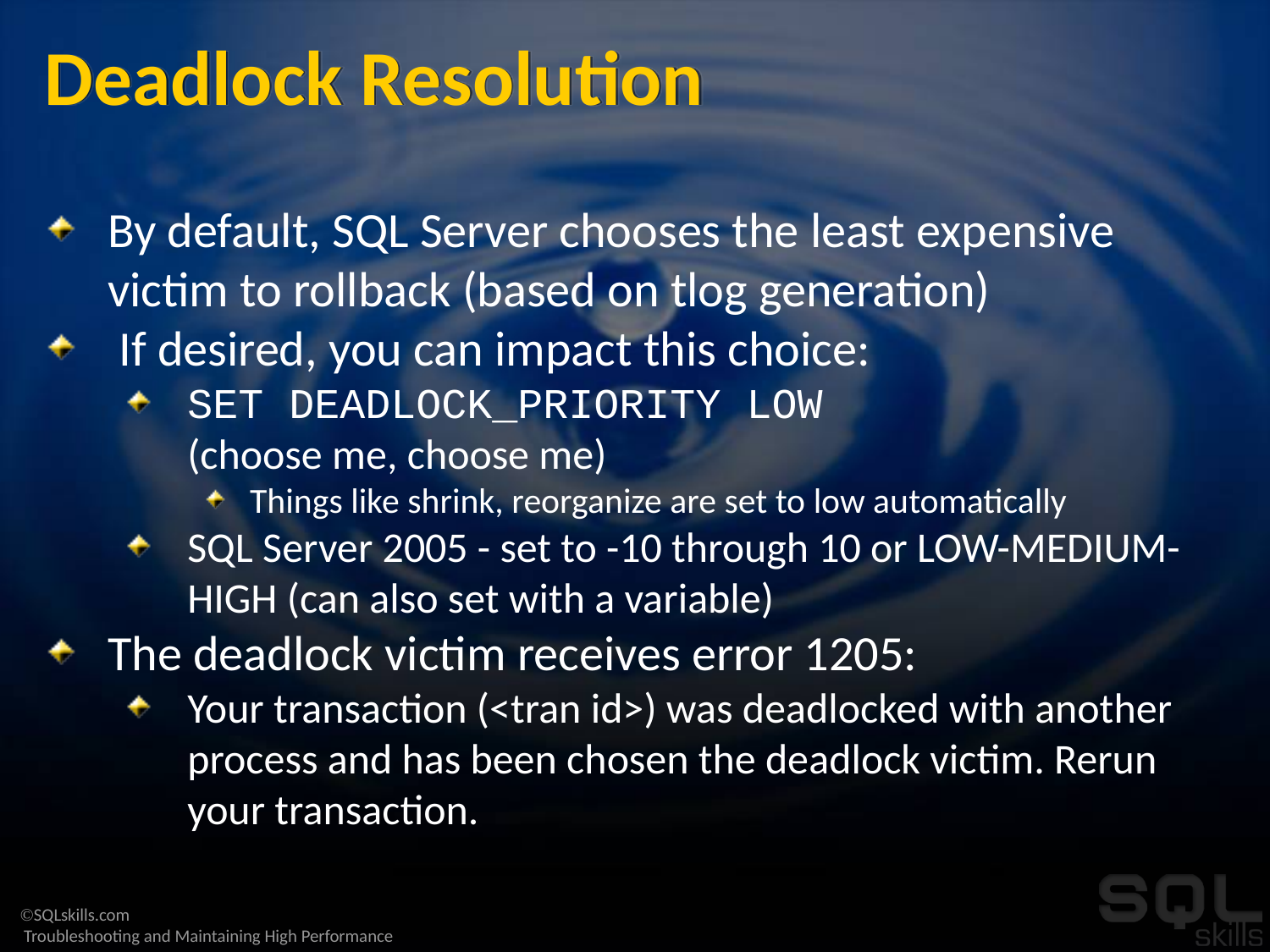

# Deadlock Resolution
By default, SQL Server chooses the least expensive victim to rollback (based on tlog generation)
 If desired, you can impact this choice:
SET DEADLOCK_PRIORITY LOW
(choose me, choose me)
Things like shrink, reorganize are set to low automatically
SQL Server 2005 - set to -10 through 10 or LOW-MEDIUM-HIGH (can also set with a variable)
The deadlock victim receives error 1205:
Your transaction (<tran id>) was deadlocked with another process and has been chosen the deadlock victim. Rerun your transaction.